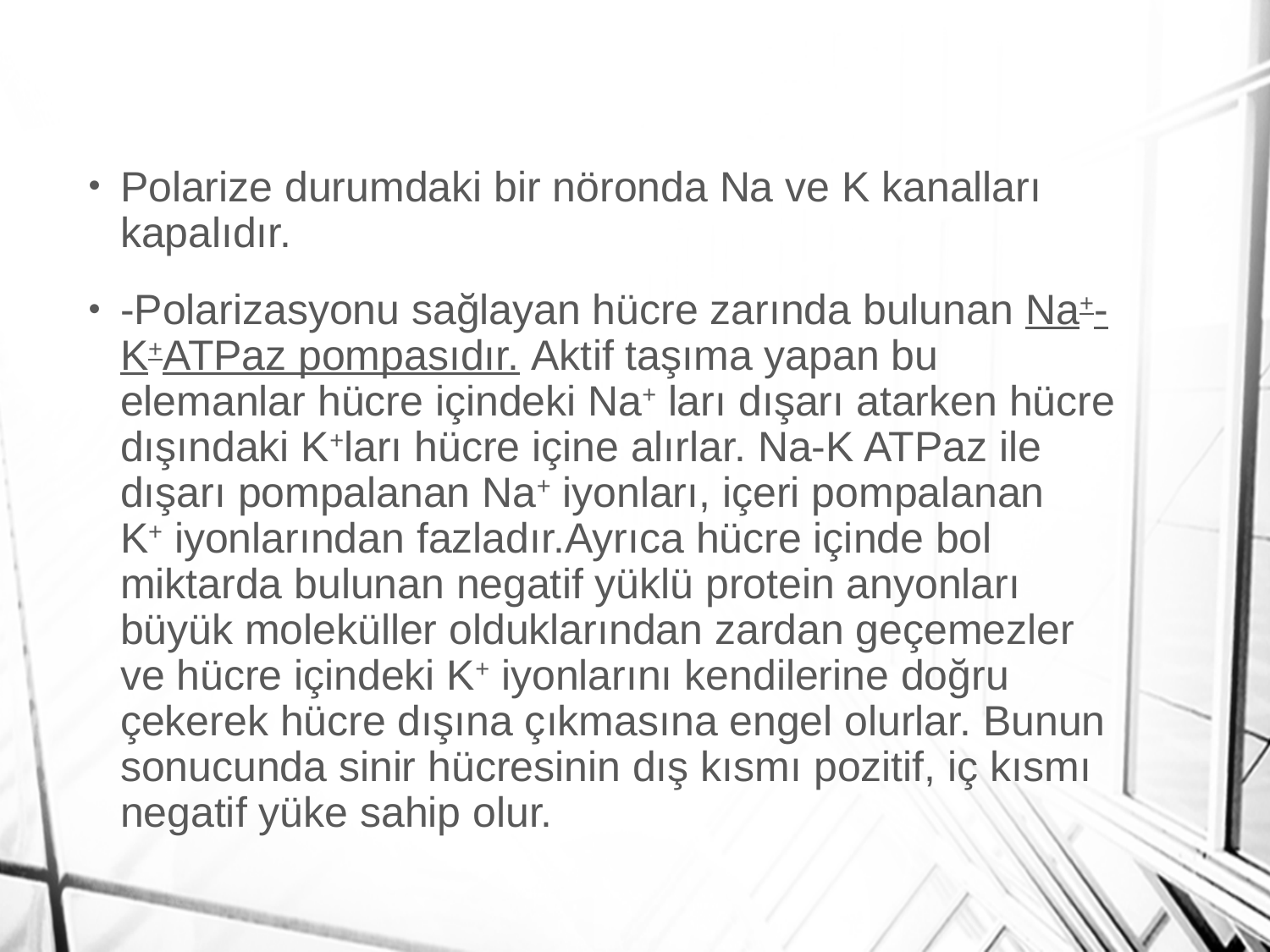

Polarize durumdaki bir nöronda Na ve K kanalları kapalıdır.
-Polarizasyonu sağlayan hücre zarında bulunan Na+-K+ATPaz pompasıdır. Aktif taşıma yapan bu elemanlar hücre içindeki Na+ ları dışarı atarken hücre dışındaki K+ları hücre içine alırlar. Na-K ATPaz ile dışarı pompalanan Na+ iyonları, içeri pompalanan K+ iyonlarından fazladır.Ayrıca hücre içinde bol miktarda bulunan negatif yüklü protein anyonları büyük moleküller olduklarından zardan geçemezler ve hücre içindeki K+ iyonlarını kendilerine doğru çekerek hücre dışına çıkmasına engel olurlar. Bunun sonucunda sinir hücresinin dış kısmı pozitif, iç kısmı negatif yüke sahip olur.